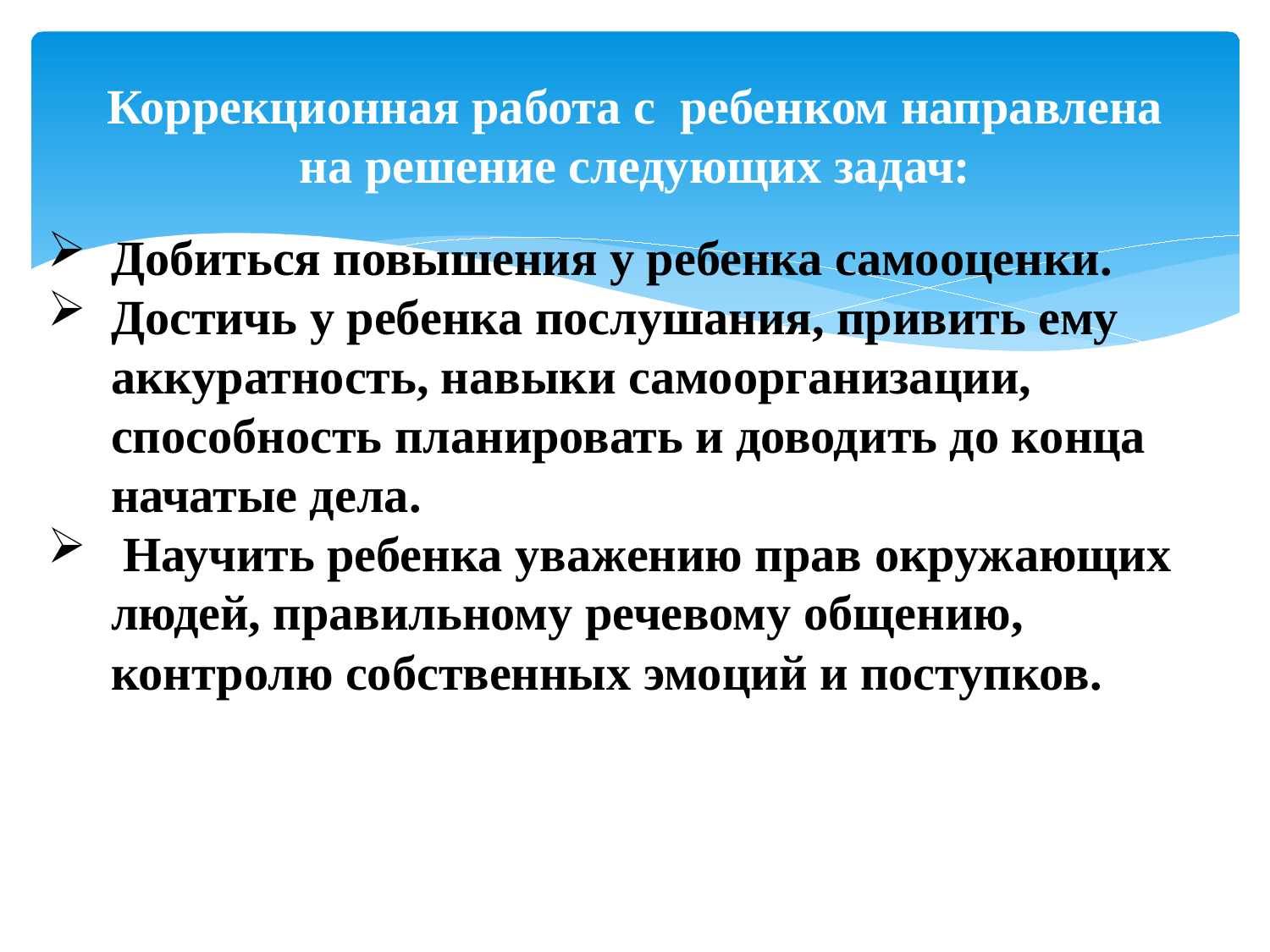

# Коррекционная работа с  ребенком направлена на решение следующих задач:
Добиться повышения у ребенка самооценки.
Достичь у ребенка послушания, привить ему аккуратность, навыки самоорганизации, способность планировать и доводить до конца начатые дела.
 Научить ребенка уважению прав окружающих людей, правильному речевому общению, контролю собственных эмоций и поступков.